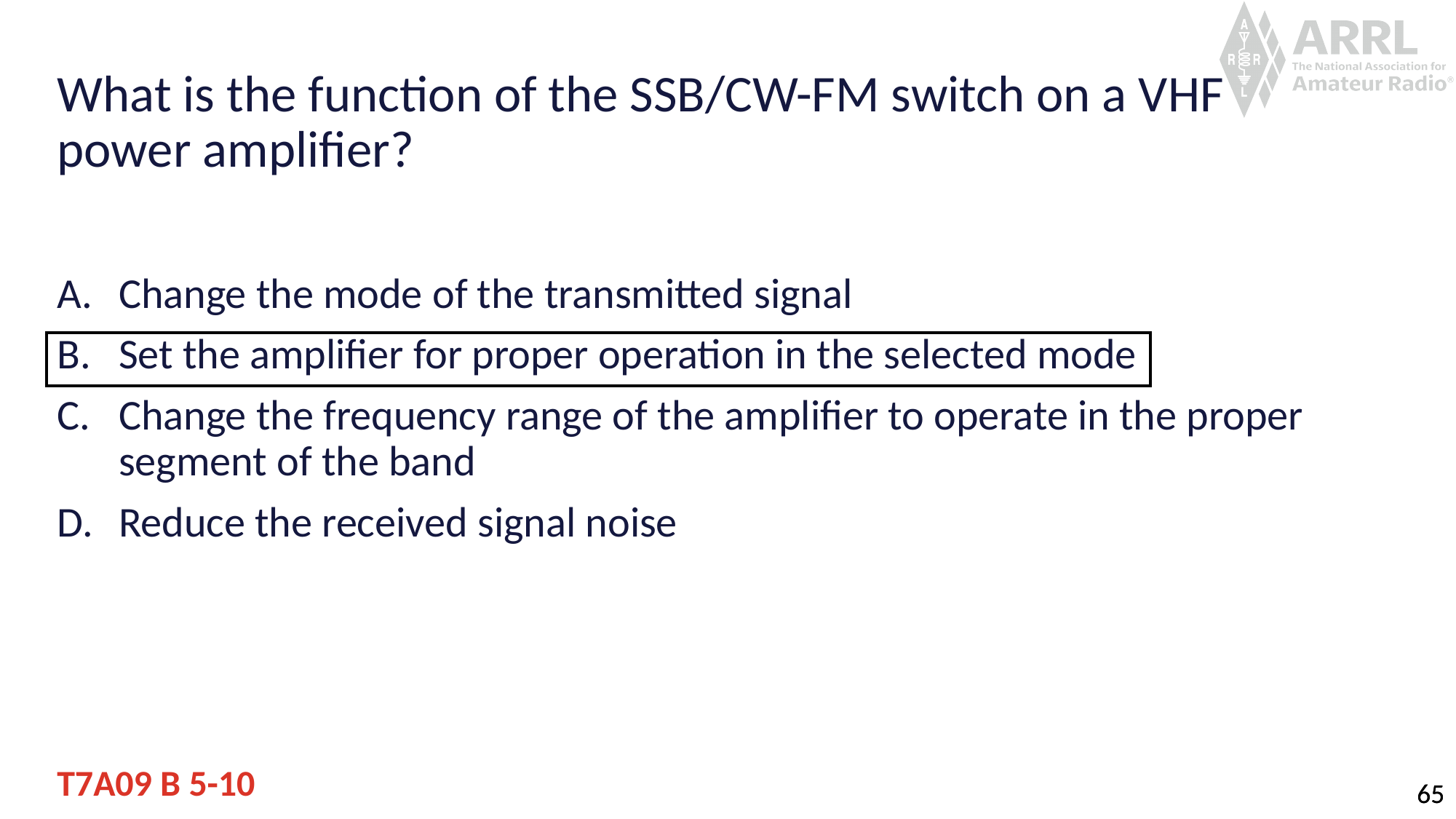

# What is the function of the SSB/CW-FM switch on a VHF power amplifier?
Change the mode of the transmitted signal
Set the amplifier for proper operation in the selected mode
Change the frequency range of the amplifier to operate in the proper segment of the band
Reduce the received signal noise

T7A09 B 5-10